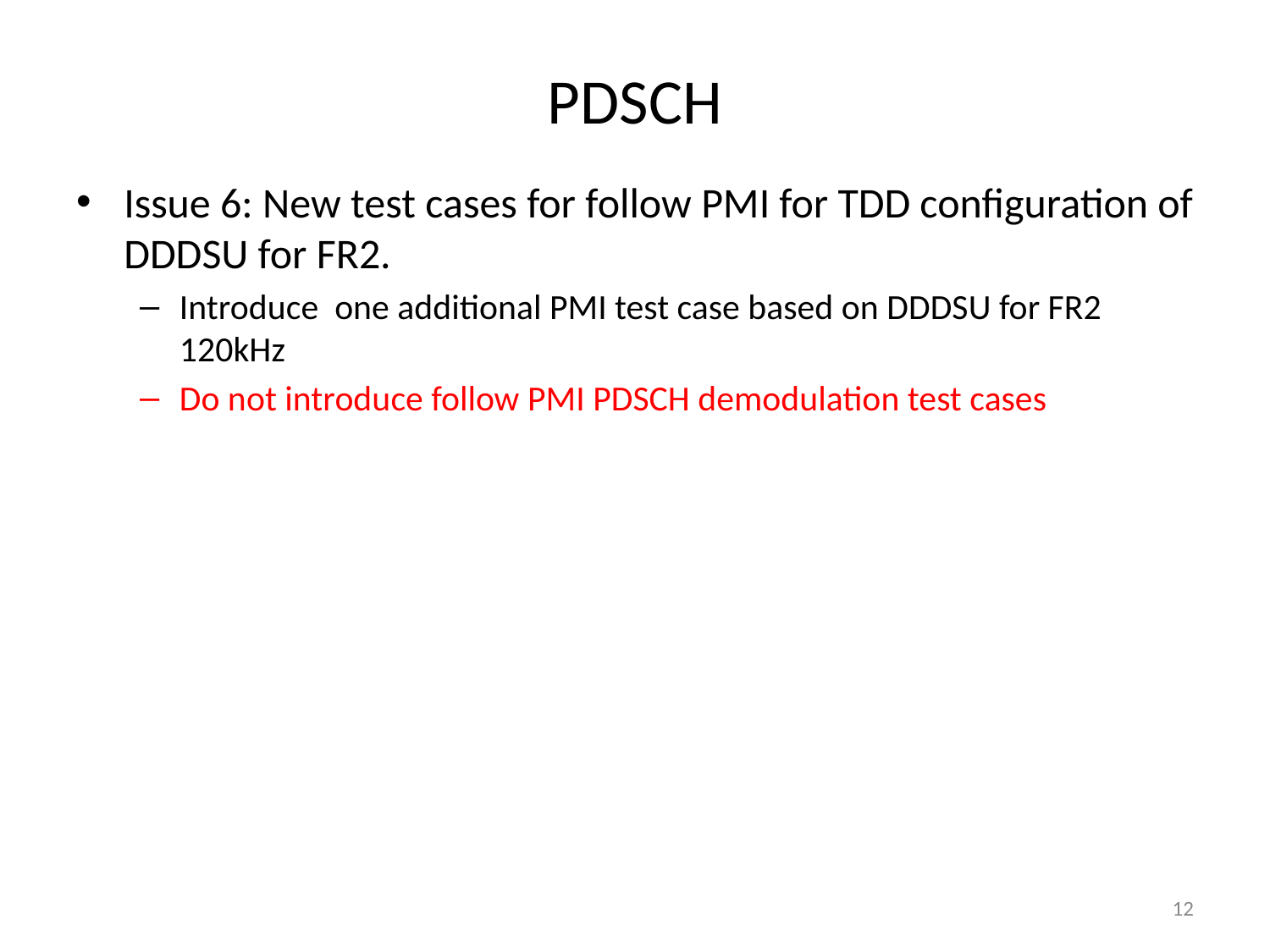

# PDSCH
Issue 6: New test cases for follow PMI for TDD configuration of DDDSU for FR2.
Introduce  one additional PMI test case based on DDDSU for FR2 120kHz
Do not introduce follow PMI PDSCH demodulation test cases

12